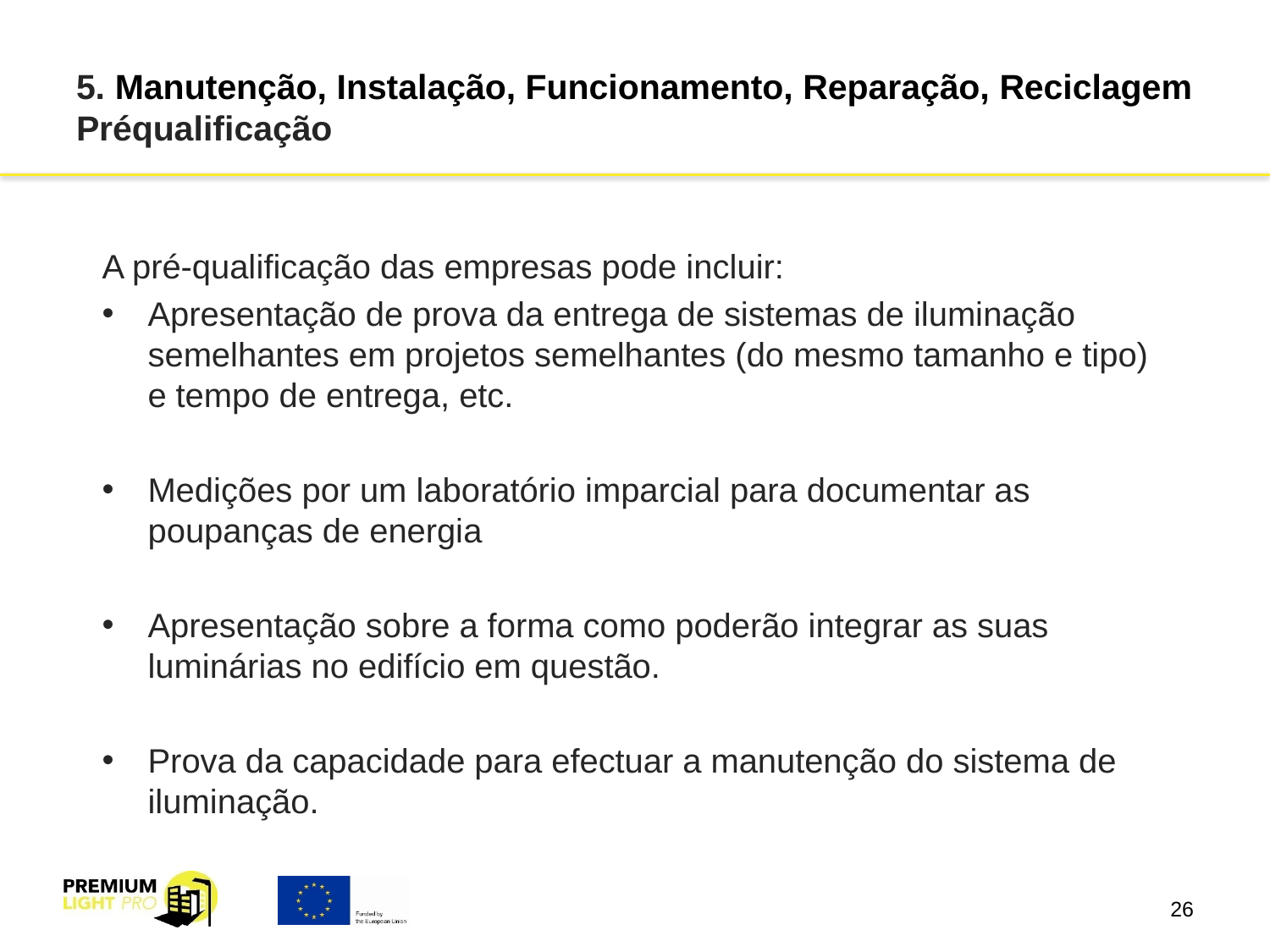

# 5. Manutenção, Instalação, Funcionamento, Reparação, Reciclagem Préqualificação
A pré-qualificação das empresas pode incluir:
Apresentação de prova da entrega de sistemas de iluminação semelhantes em projetos semelhantes (do mesmo tamanho e tipo) e tempo de entrega, etc.

Medições por um laboratório imparcial para documentar as poupanças de energia

Apresentação sobre a forma como poderão integrar as suas luminárias no edifício em questão.

Prova da capacidade para efectuar a manutenção do sistema de iluminação.